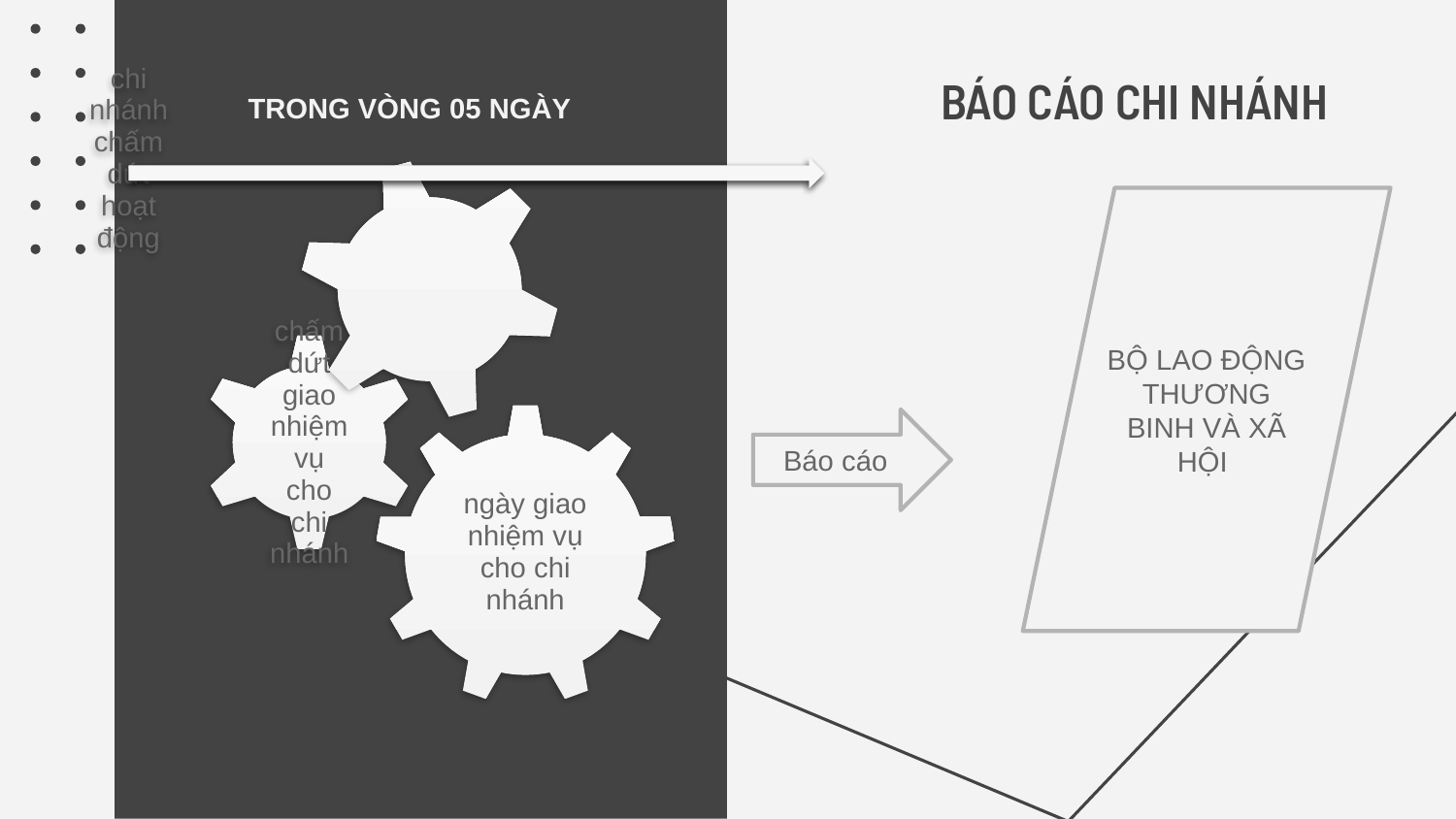

TRONG VÒNG 05 NGÀY
# BÁO CÁO CHI NHÁNH
ngày giao nhiệm vụ cho chi nhánh
chấm dứt giao nhiệm vụ cho chi nhánh
chi nhánh chấm dứt hoạt động
BỘ LAO ĐỘNG THƯƠNG BINH VÀ XÃ HỘI
Báo cáo